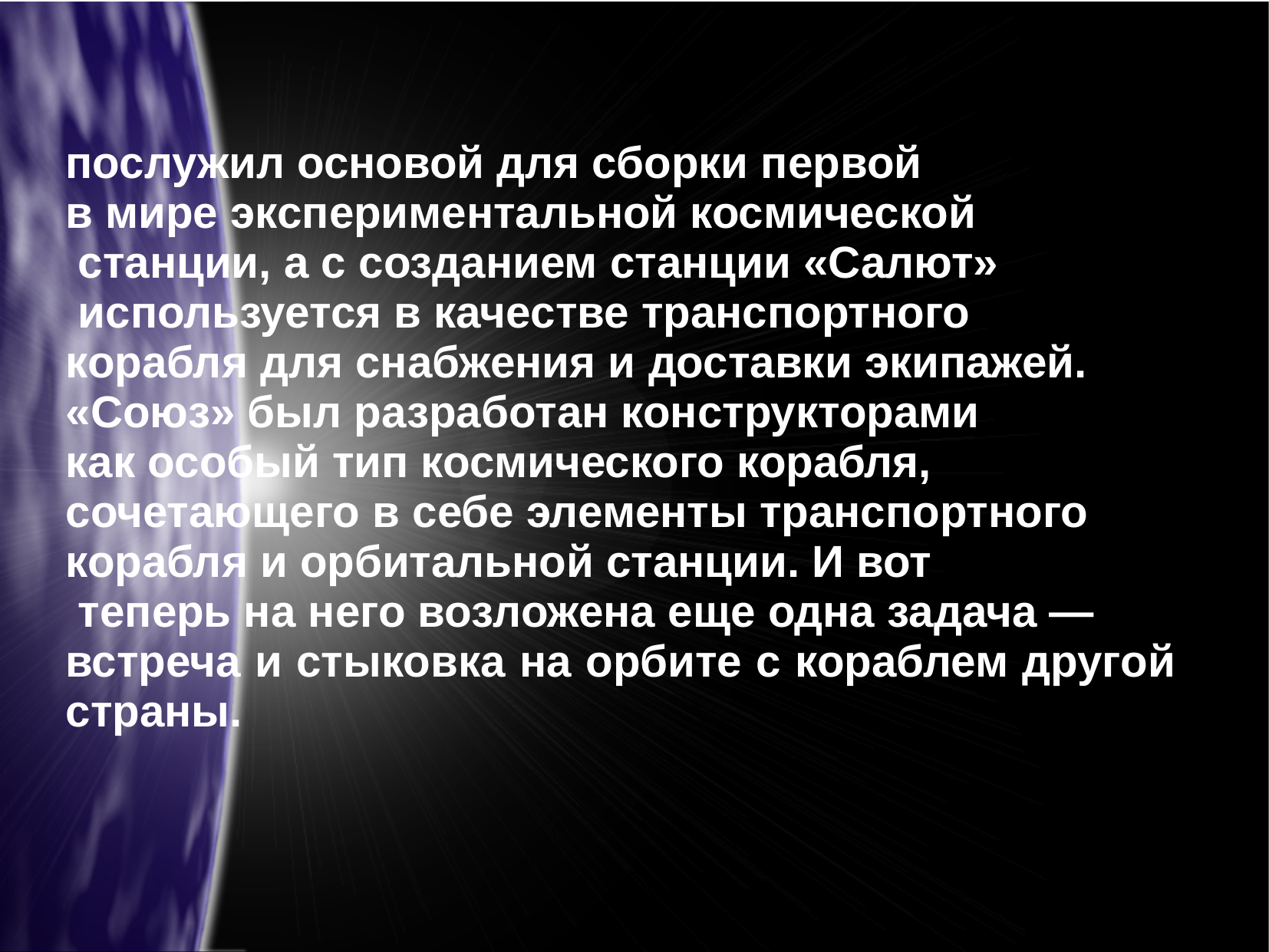

послужил основой для сборки первой
в мире экспериментальной космической
 станции, а с созданием станции «Салют»
 используется в качестве транспортного
корабля для снабжения и доставки экипажей.
«Союз» был разработан конструкторами
как особый тип космического корабля,
сочетающего в себе элементы транспортного
корабля и орбитальной станции. И вот
 теперь на него возложена еще одна задача —
встреча и стыковка на орбите с кораблем другой страны.